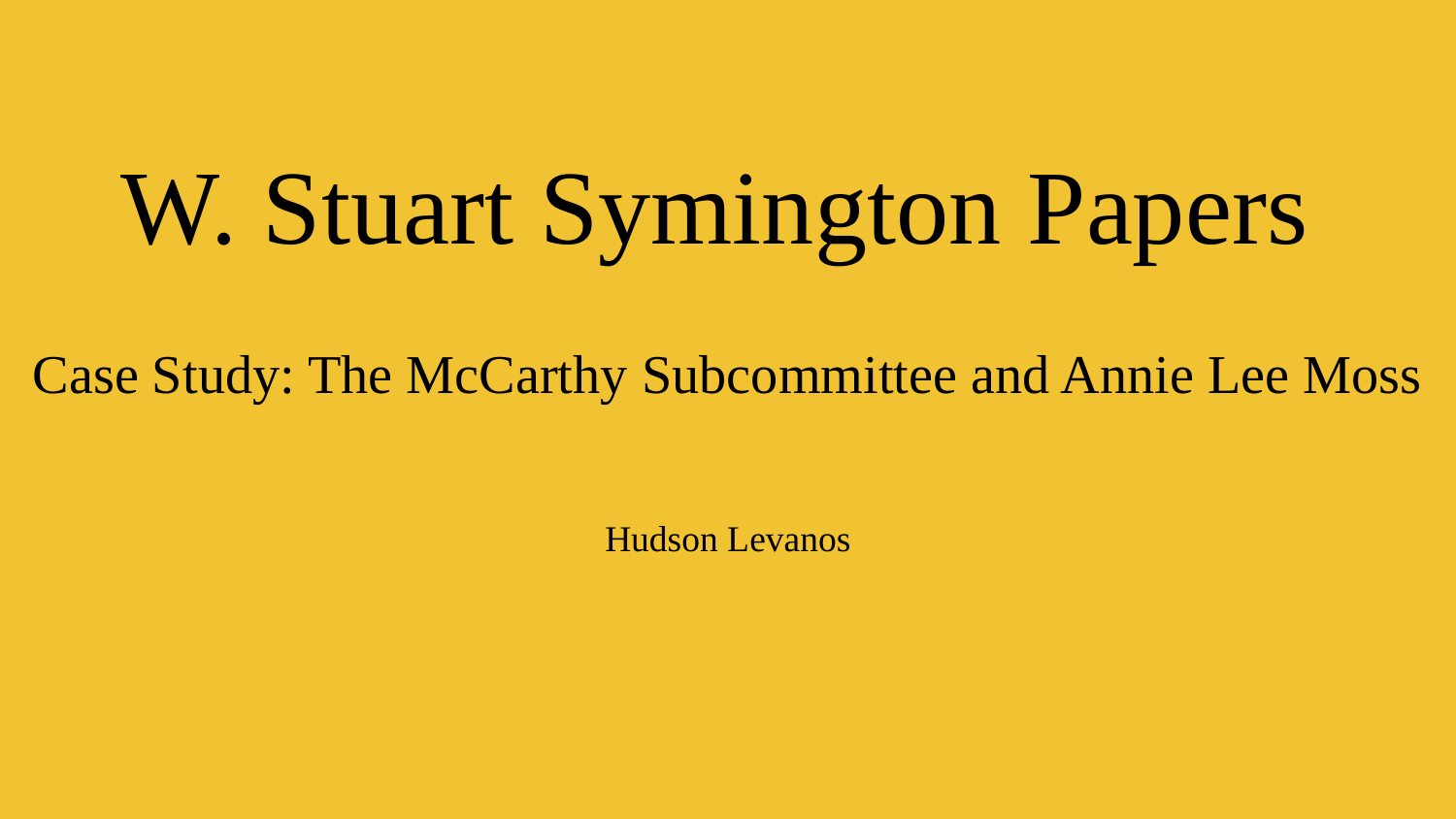

# W. Stuart Symington Papers
Case Study: The McCarthy Subcommittee and Annie Lee Moss

Hudson Levanos